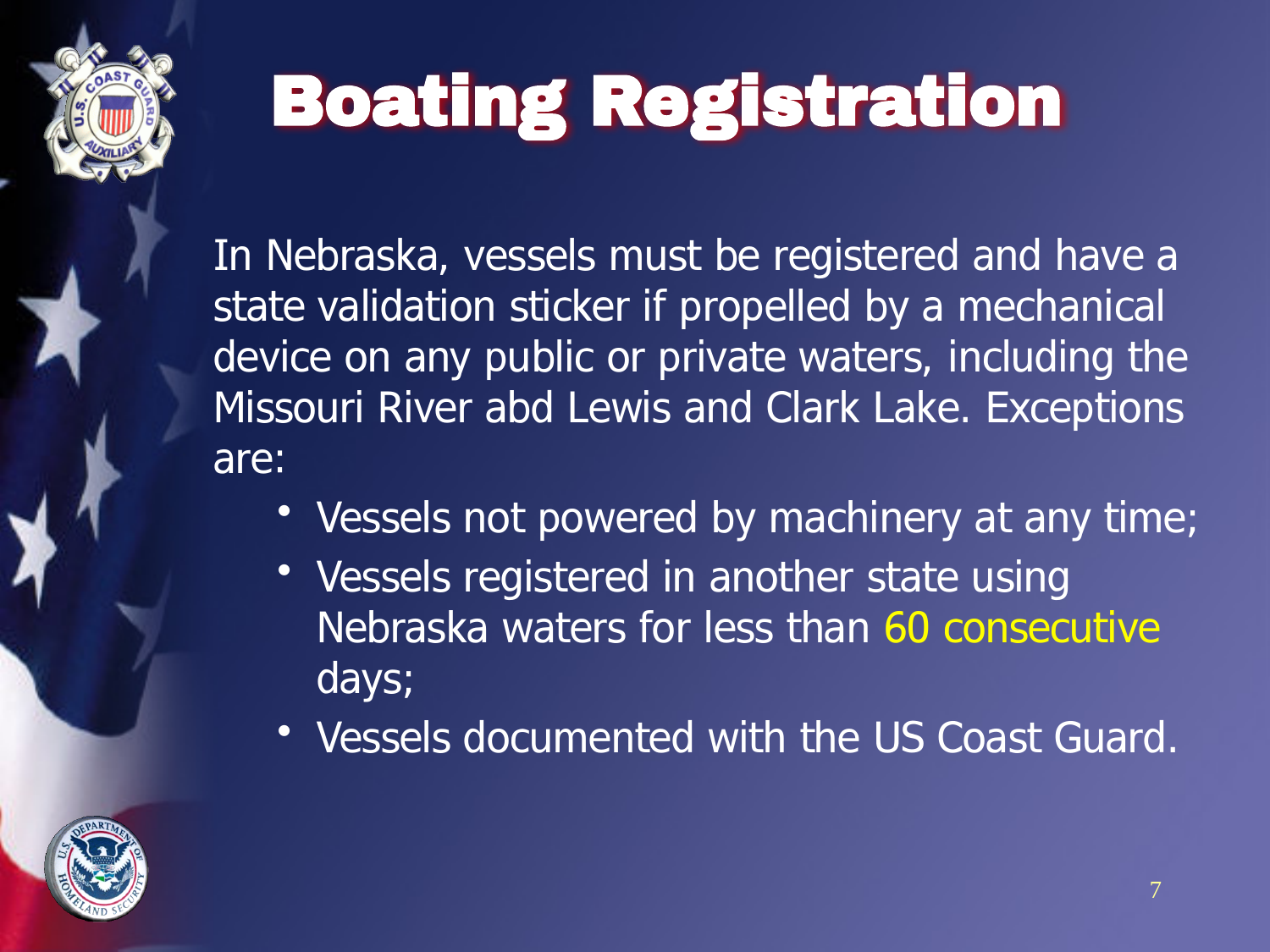

# Boating Registration
In Nebraska, vessels must be registered and have a state validation sticker if propelled by a mechanical device on any public or private waters, including the Missouri River abd Lewis and Clark Lake. Exceptions are:
Vessels not powered by machinery at any time;
Vessels registered in another state using Nebraska waters for less than 60 consecutive days;
Vessels documented with the US Coast Guard.

7